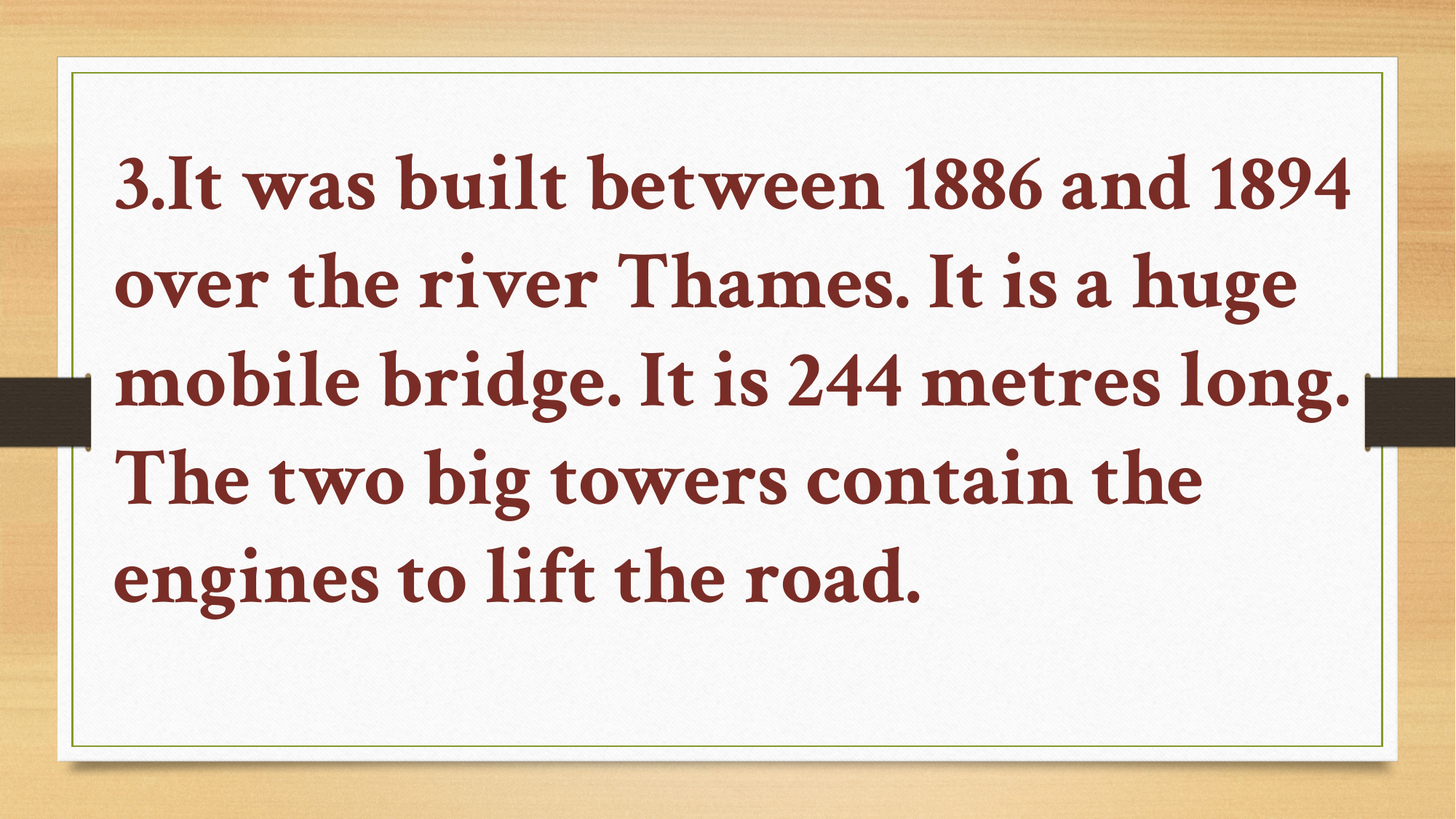

3.It was built between 1886 and 1894 over the river Thames. It is a huge mobile bridge. It is 244 metres long. The two big towers contain the engines to lift the road.